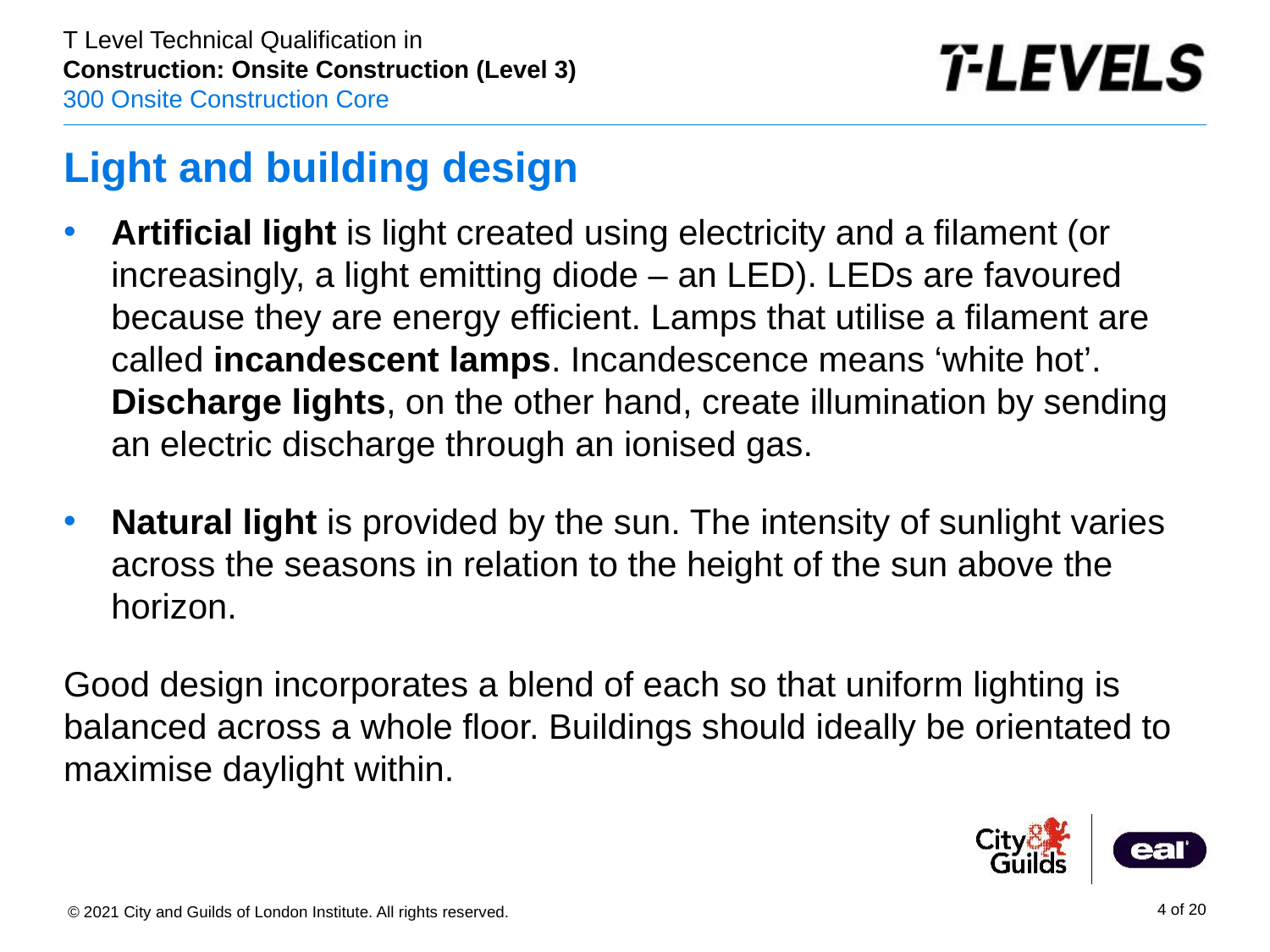

# Light and building design
Artificial light is light created using electricity and a filament (or increasingly, a light emitting diode – an LED). LEDs are favoured because they are energy efficient. Lamps that utilise a filament are called incandescent lamps. Incandescence means ‘white hot’. Discharge lights, on the other hand, create illumination by sending an electric discharge through an ionised gas.
Natural light is provided by the sun. The intensity of sunlight varies across the seasons in relation to the height of the sun above the horizon.
Good design incorporates a blend of each so that uniform lighting is balanced across a whole floor. Buildings should ideally be orientated to maximise daylight within.